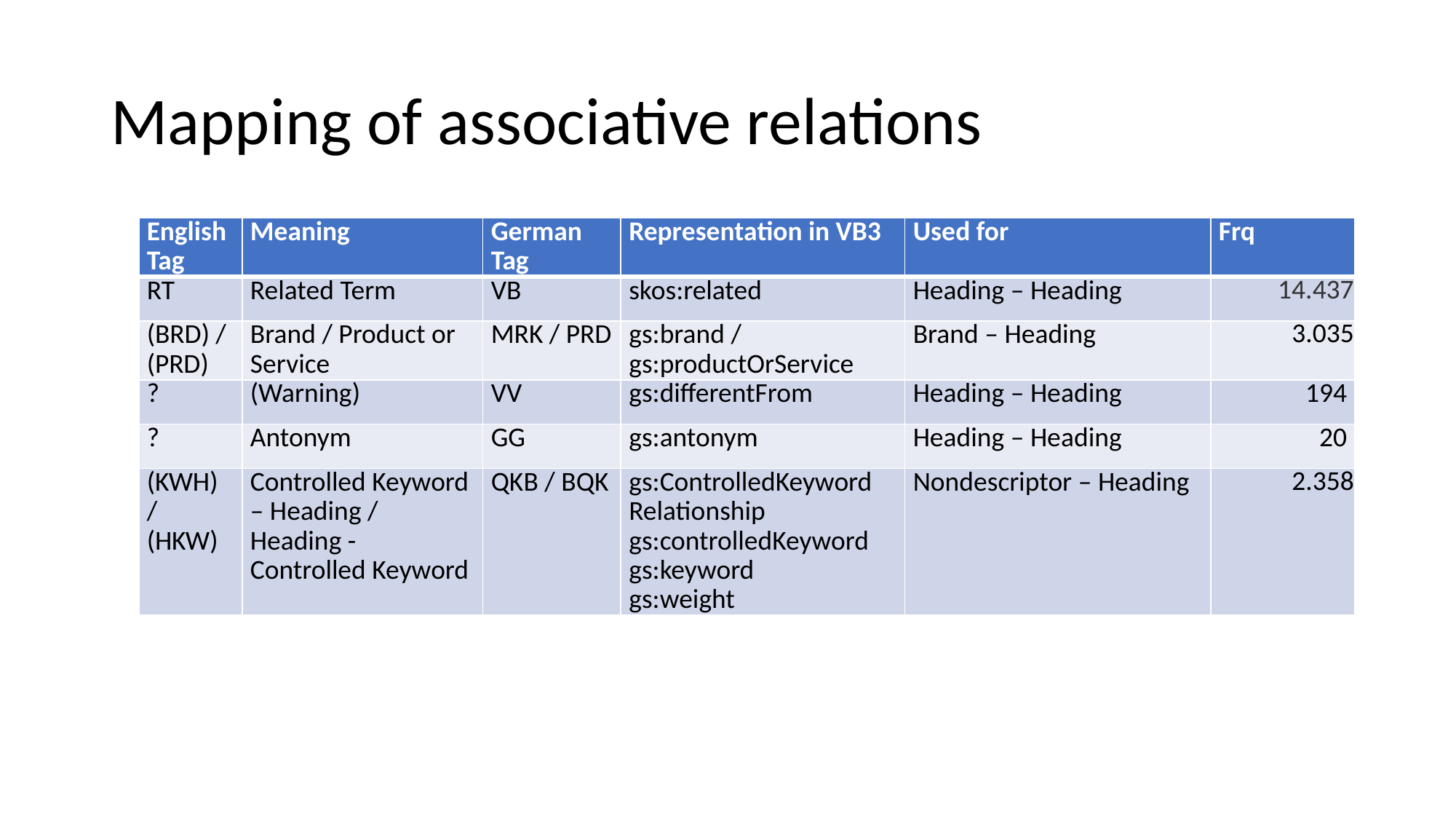

# Mapping of associative relations
| English Tag | Meaning | German Tag | Representation in VB3 | Used for | Frq |
| --- | --- | --- | --- | --- | --- |
| RT | Related Term | VB | skos:related | Heading – Heading | 14.437 |
| (BRD) / (PRD) | Brand / Product or Service | MRK / PRD | gs:brand / gs:productOrService | Brand – Heading | 3.035 |
| ? | (Warning) | VV | gs:differentFrom | Heading – Heading | 194 |
| ? | Antonym | GG | gs:antonym | Heading – Heading | 20 |
| (KWH) / (HKW) | Controlled Keyword – Heading / Heading - Controlled Keyword | QKB / BQK | gs:ControlledKeyword Relationship gs:controlledKeyword gs:keyword gs:weight | Nondescriptor – Heading | 2.358 |